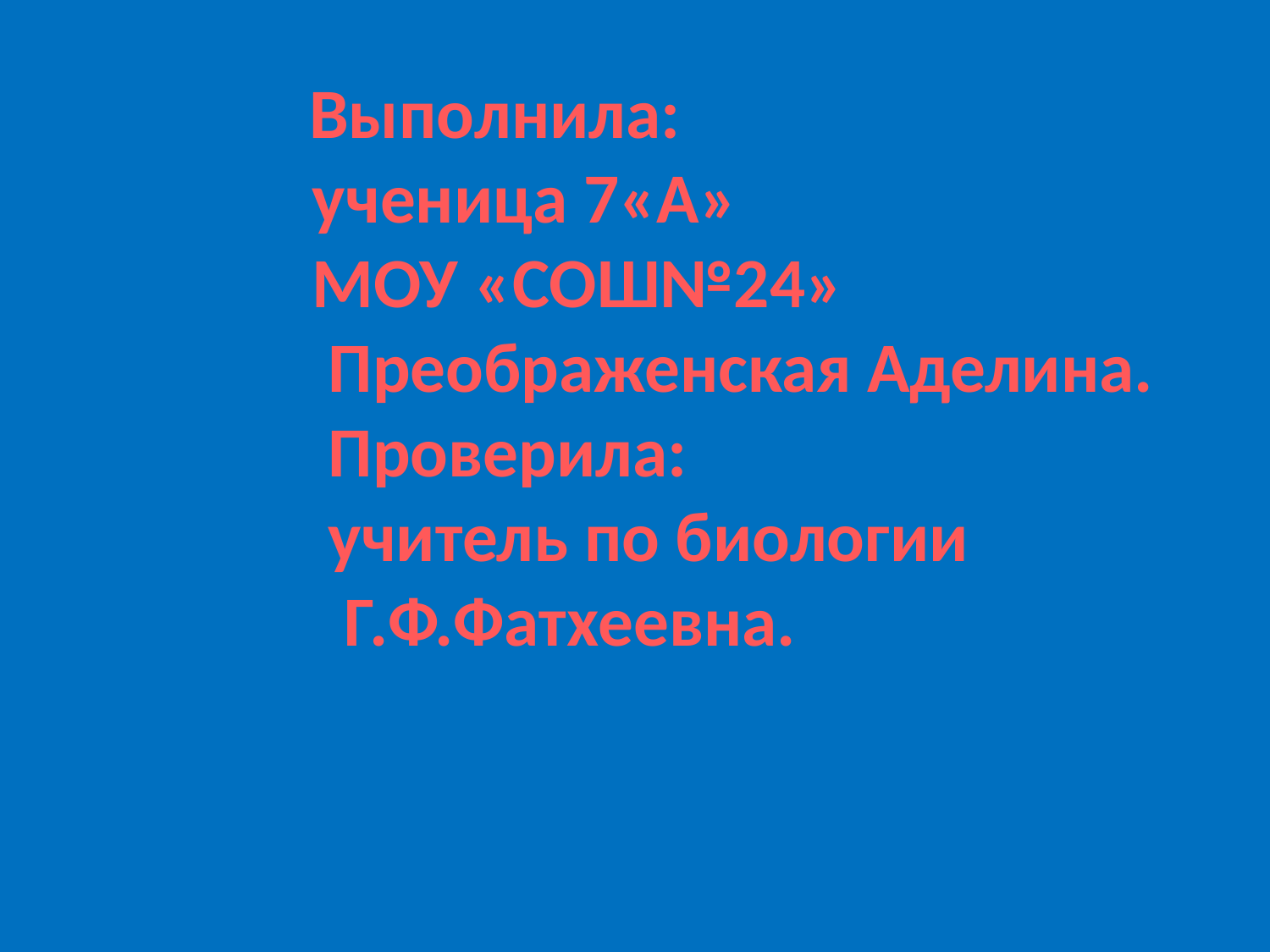

Выполнила:
                 ученица 7«А»
                 МОУ «СОШ№24»
                  Преображенская Аделина.
                  Проверила:
                  учитель по биологии
                   Г.Ф.Фатхеевна.